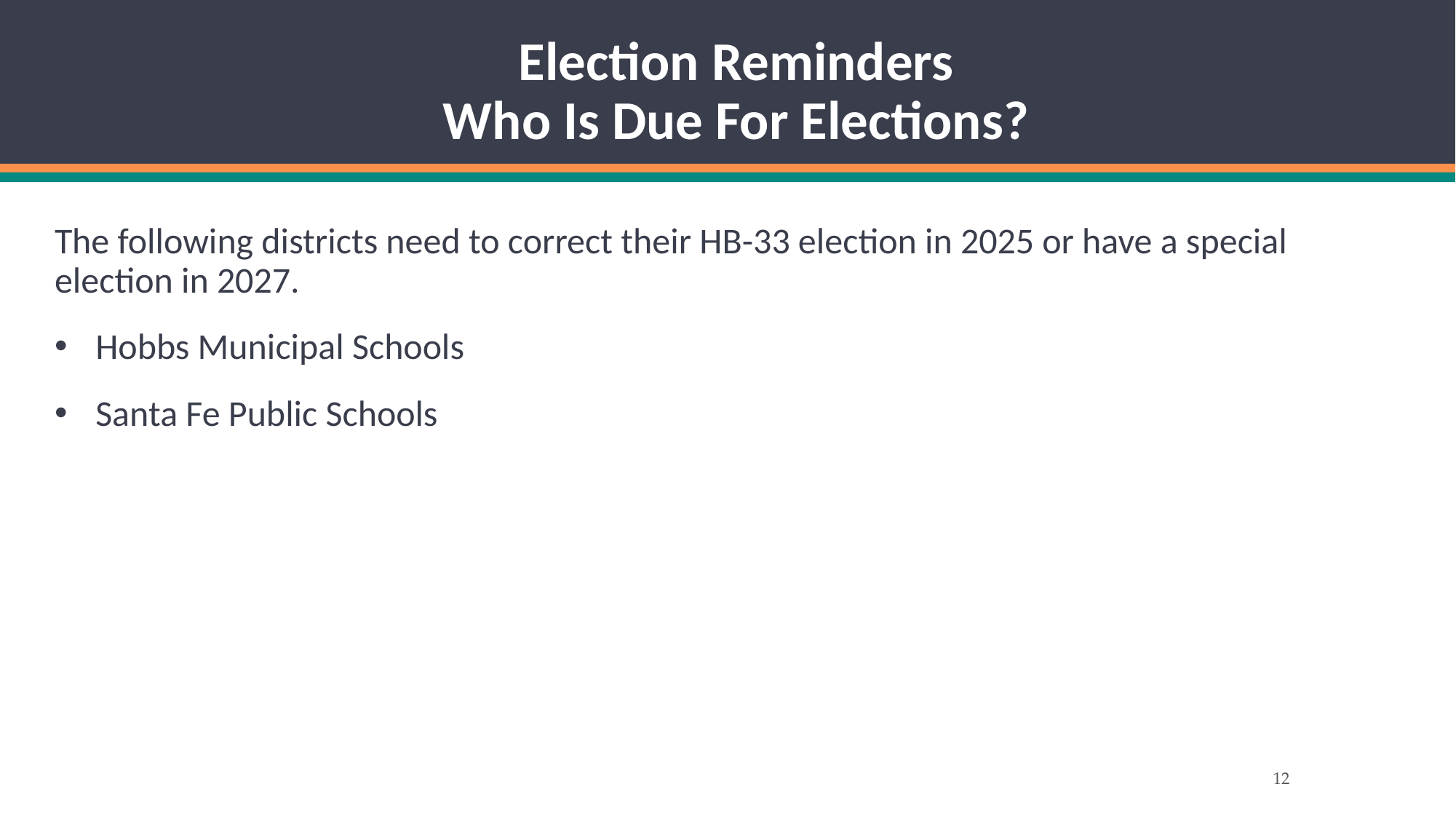

# Election Reminders Who Is Due For Elections?
The following districts need to correct their HB-33 election in 2025 or have a special election in 2027.
Hobbs Municipal Schools
Santa Fe Public Schools
12